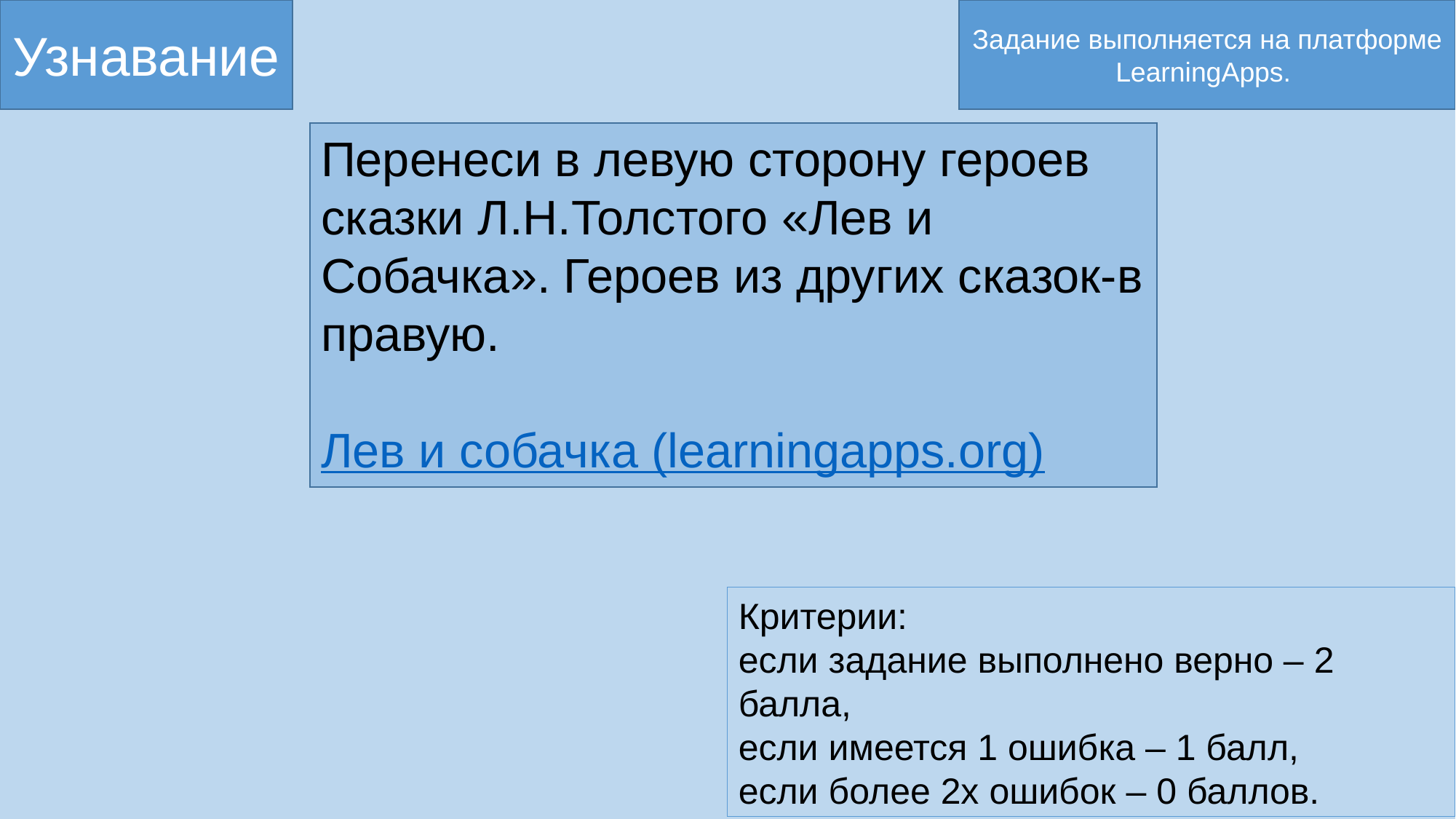

Узнавание
Задание выполняется на платформе LearningApps.

Перенеси в левую сторону героев сказки Л.Н.Толстого «Лев и Собачка». Героев из других сказок-в правую.

Лев и собачка (learningapps.org)
Критерии:
если задание выполнено верно – 2 балла,
если имеется 1 ошибка – 1 балл,
если более 2х ошибок – 0 баллов.